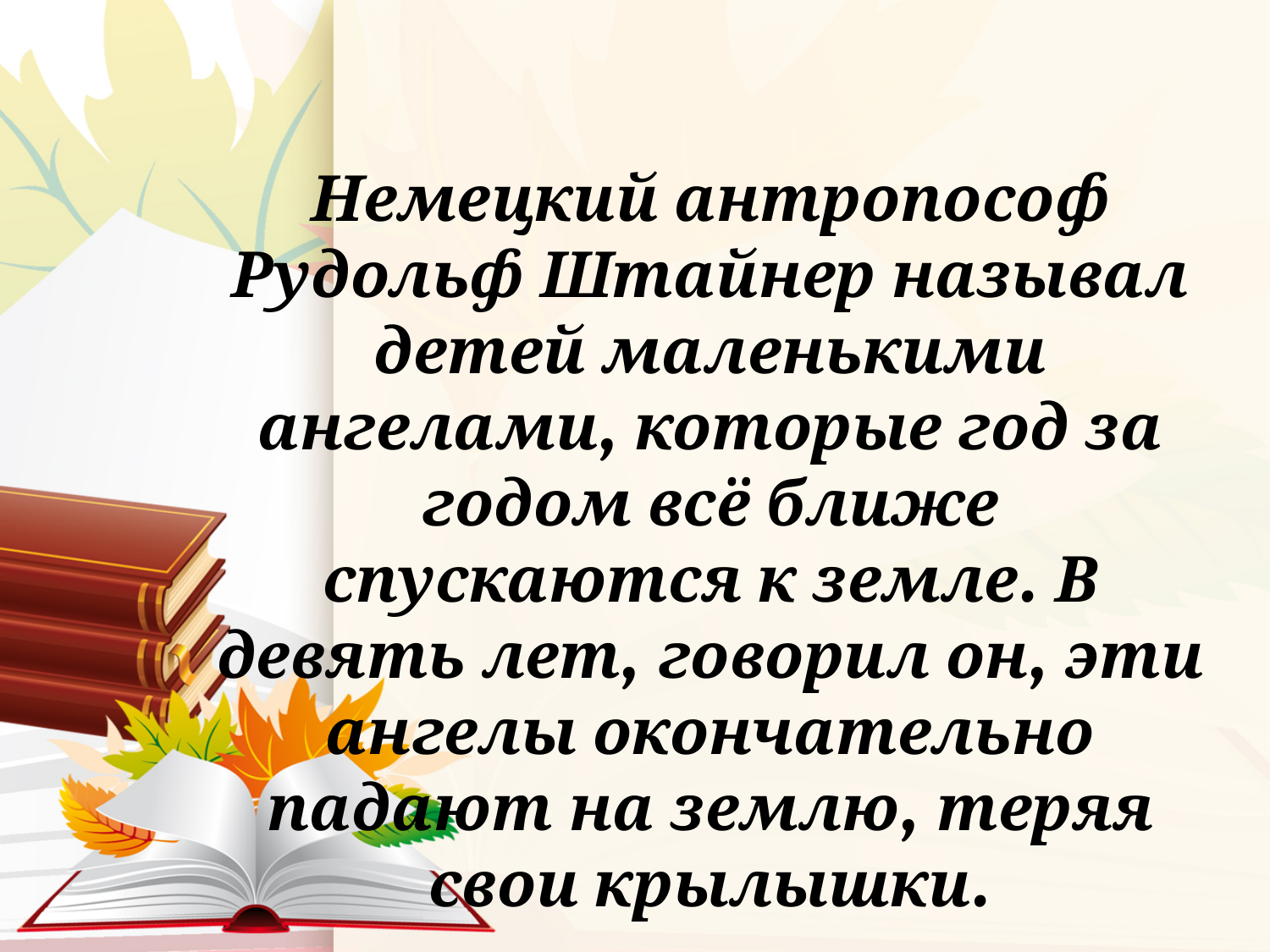

Немецкий антропософ Рудольф Штайнер называл детей маленькими ангелами, которые год за годом всё ближе спускаются к земле. В девять лет, говорил он, эти ангелы окончательно падают на землю, теряя свои крылышки.